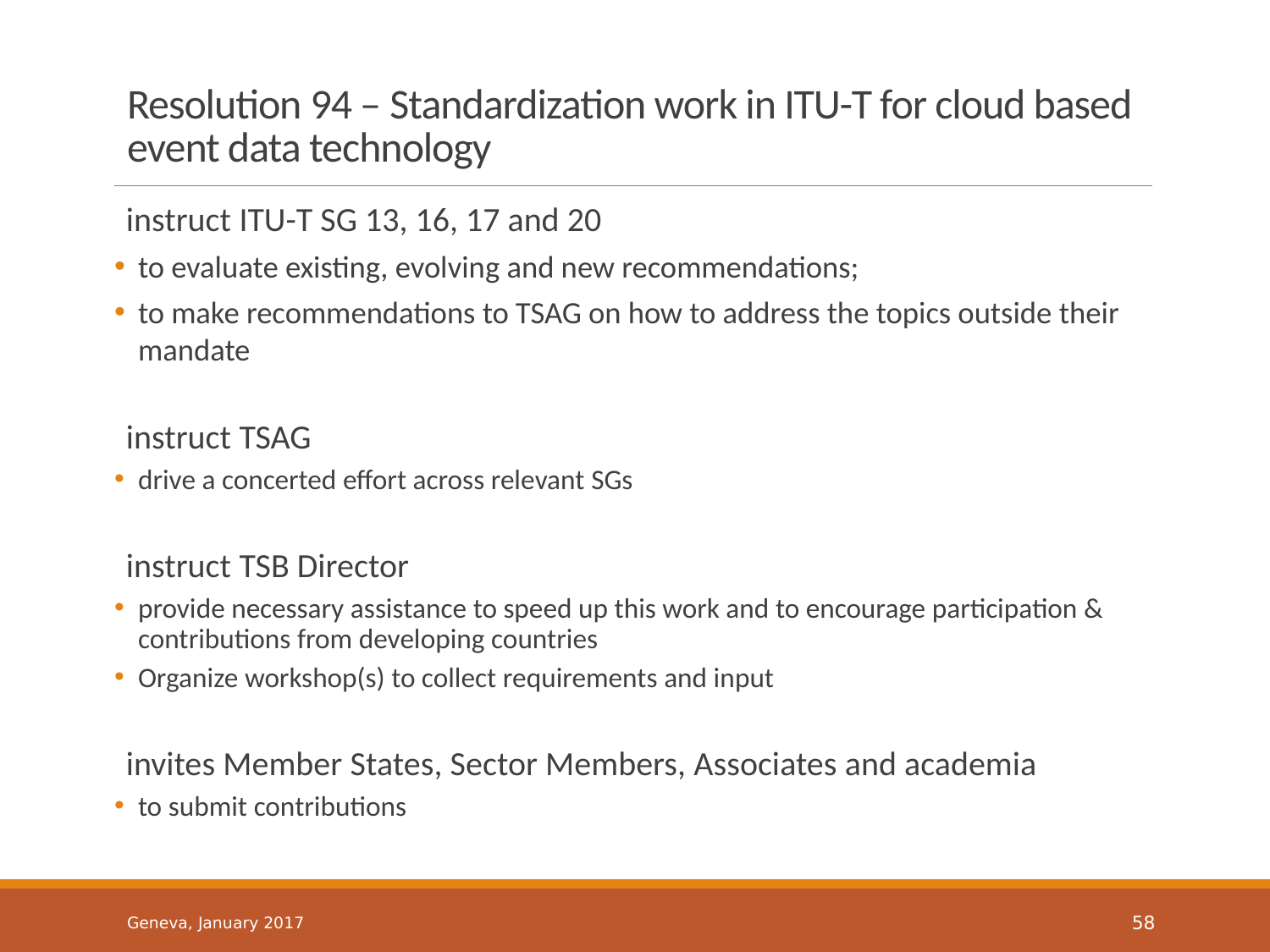

# Resolution 94 – Standardization work in ITU-T for cloud based event data technology
instruct ITU-T SG 13, 16, 17 and 20
to evaluate existing, evolving and new recommendations;
to make recommendations to TSAG on how to address the topics outside their mandate

instruct TSAG
drive a concerted effort across relevant SGs

instruct TSB Director
provide necessary assistance to speed up this work and to encourage participation & contributions from developing countries
Organize workshop(s) to collect requirements and input

invites Member States, Sector Members, Associates and academia
to submit contributions
Geneva, January 2017
58